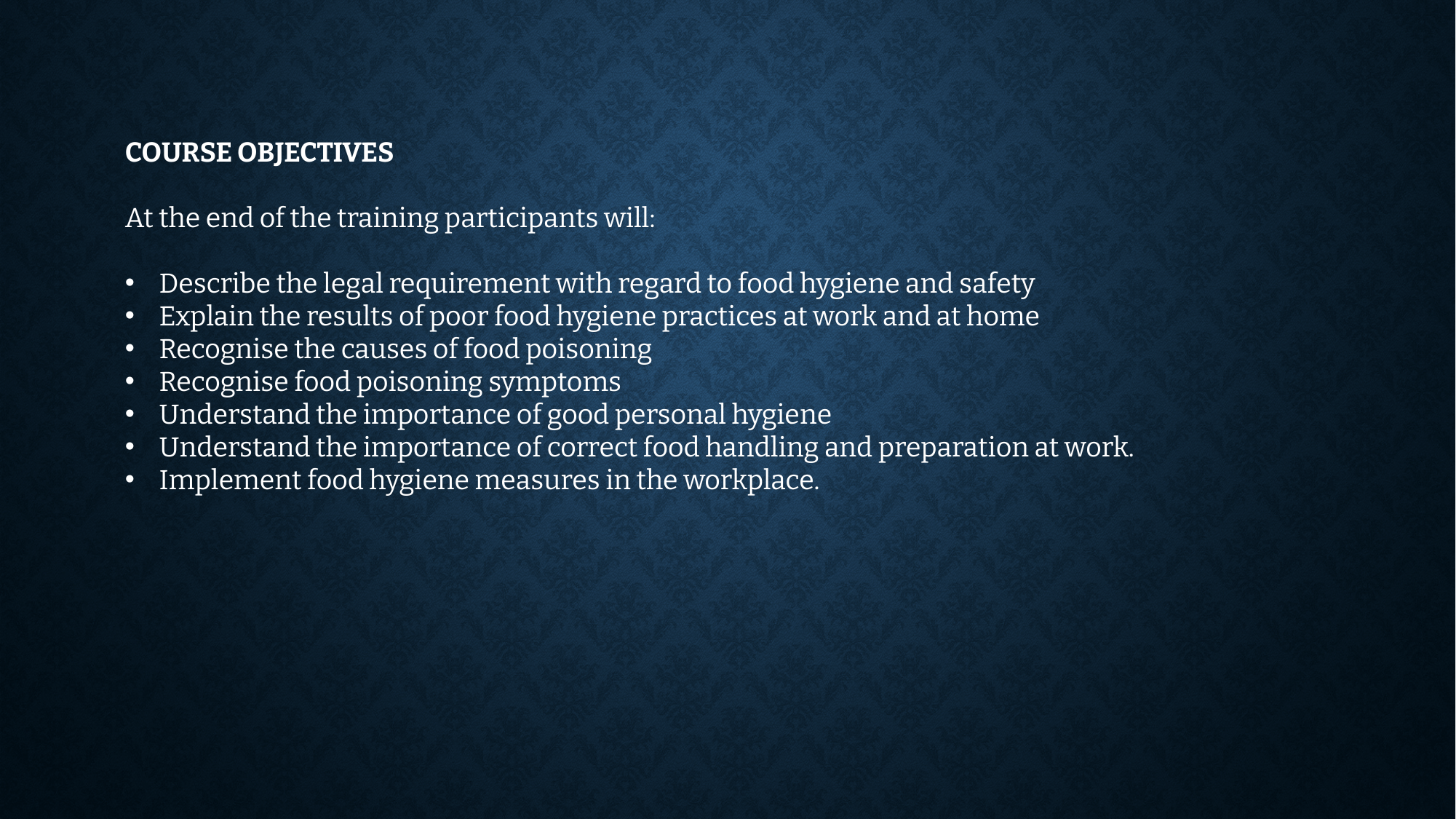

COURSE OBJECTIVES

At the end of the training participants will:

Describe the legal requirement with regard to food hygiene and safety
Explain the results of poor food hygiene practices at work and at home
Recognise the causes of food poisoning
Recognise food poisoning symptoms
Understand the importance of good personal hygiene
Understand the importance of correct food handling and preparation at work.
Implement food hygiene measures in the workplace.